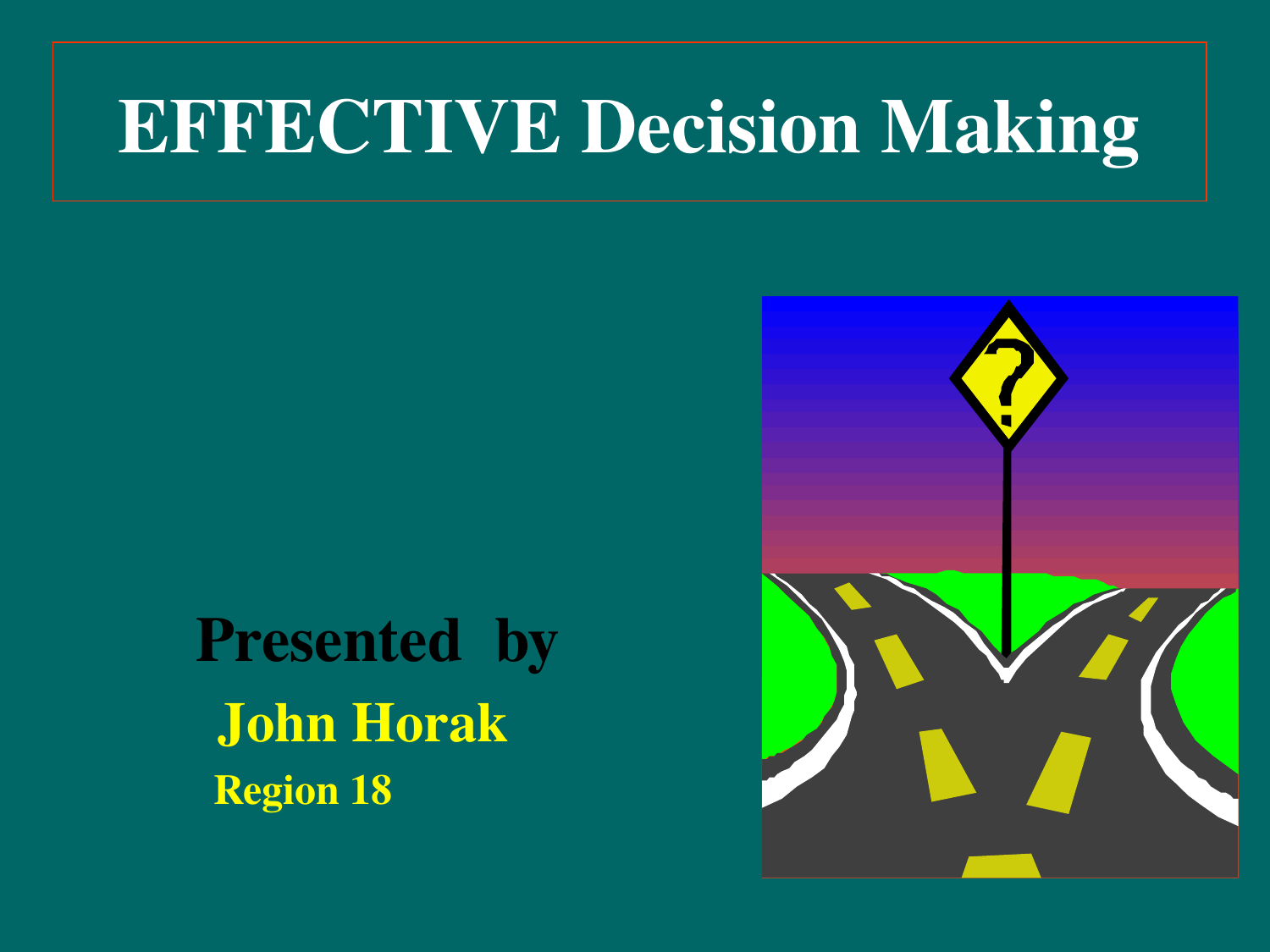

# EFFECTIVE Decision Making

Presented  by
             John Horak
                 Region 18